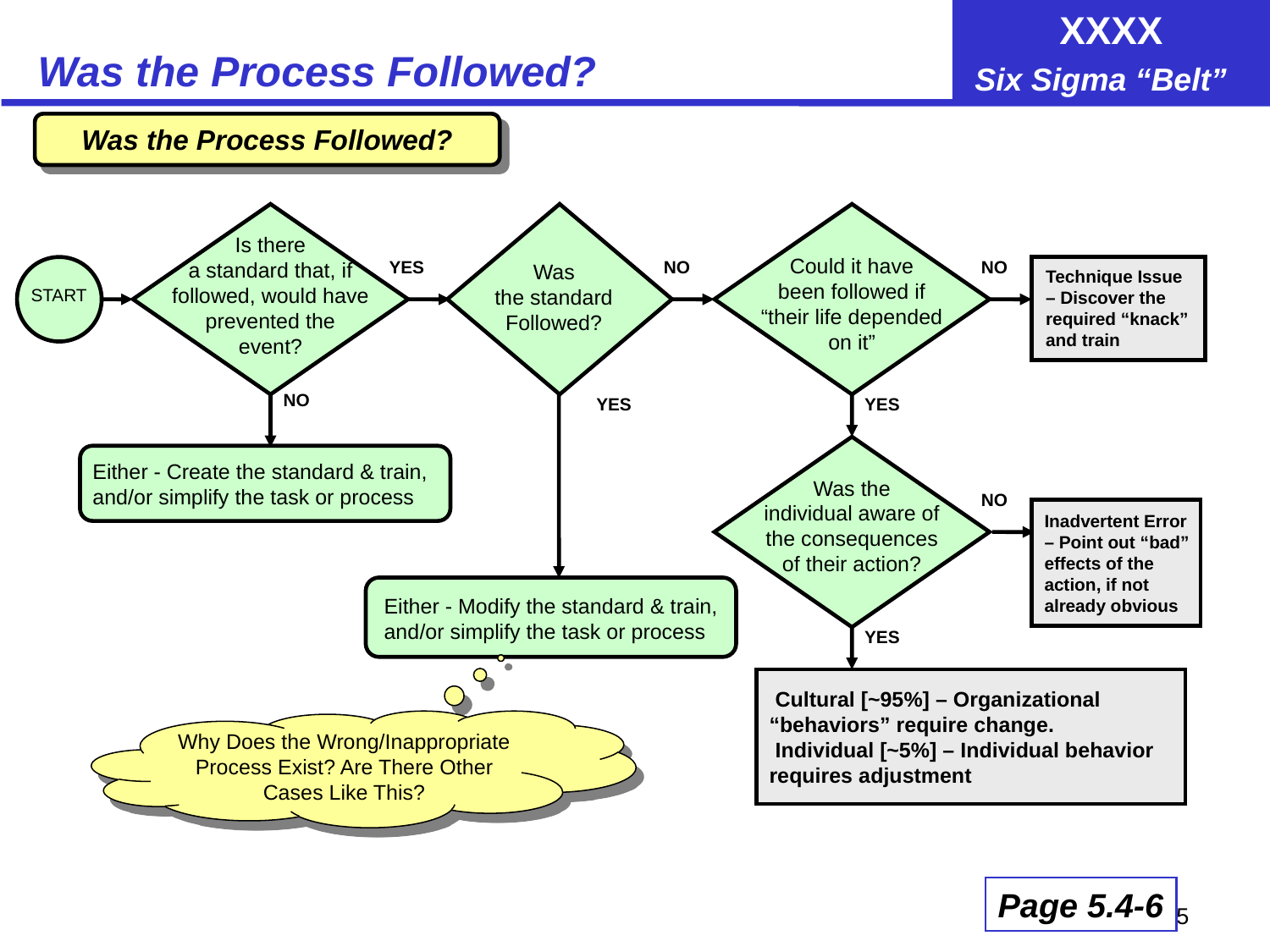

# Was the Process Followed?
Was the Process Followed?

Is there
a standard that, if
followed, would have
prevented the
event?
Could it have
been followed if
“their life depended
on it”
YES
NO
NO
Was
the standard
Followed?

Technique Issue – Discover the required “knack” and train
START

NO
YES
YES

Either - Create the standard & train, and/or simplify the task or process
Was the
individual aware of
the consequences
of their action?

NO

Inadvertent Error – Point out “bad” effects of the action, if not already obvious

Either - Modify the standard & train, and/or simplify the task or process
YES

 Cultural [~95%] – Organizational “behaviors” require change.
 Individual [~5%] – Individual behavior requires adjustment
Why Does the Wrong/Inappropriate
Process Exist? Are There Other Cases Like This?
Page 5.4-6